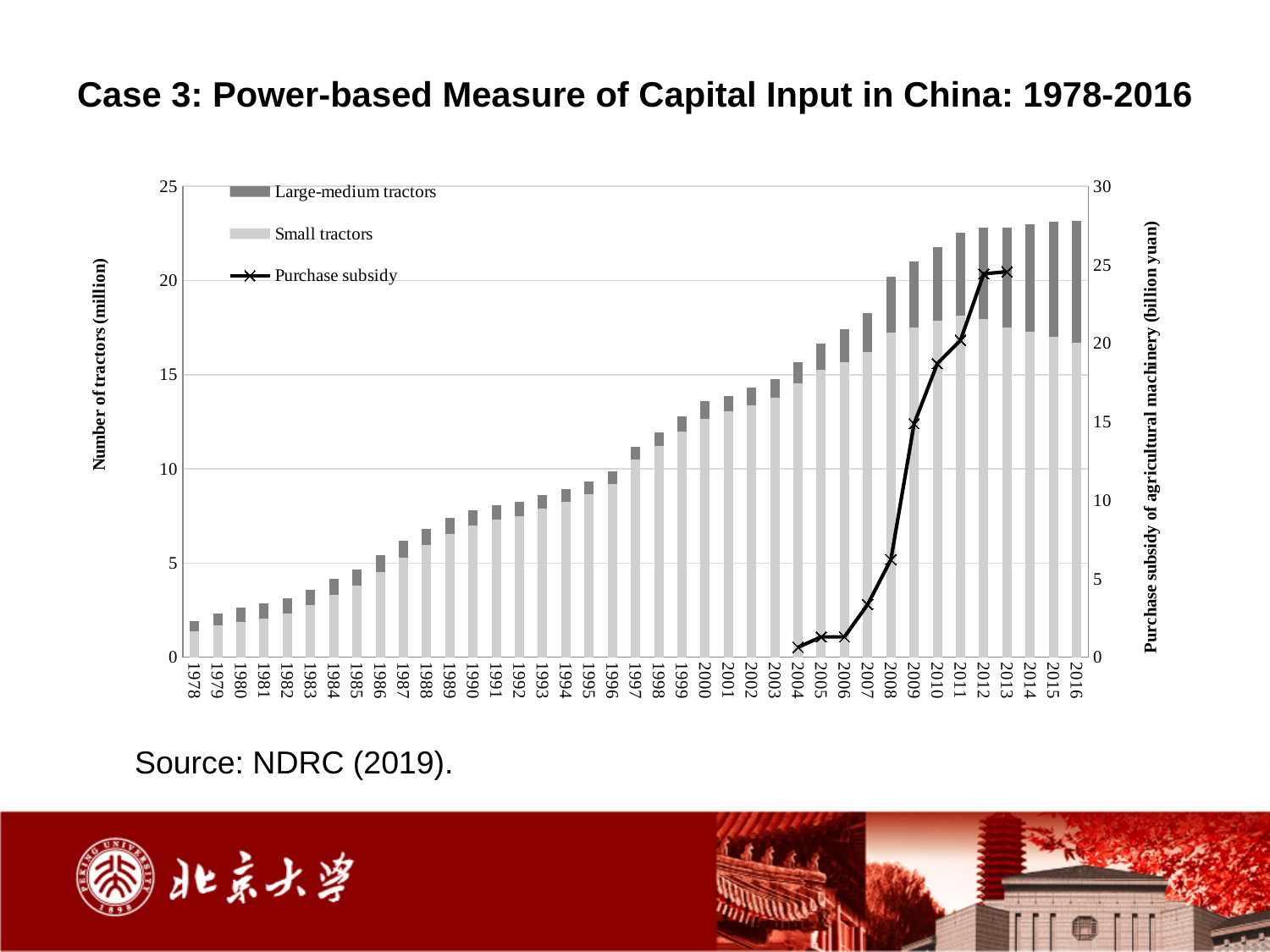

# Case 3: Power-based Measure of Capital Input in China: 1978-2016

### Chart

| Category | Small tractors | Large-medium tractors | Purchase subsidy |
|---|---|---|---|
| 1978 | 1.373 | 0.5574 | None |
| 1979 | 1.671 | 0.667 | None |
| 1980 | 1.874 | 0.7449 | None |
| 1981 | 2.0534 | 0.7942 | None |
| 1982 | 2.2987 | 0.8215 | None |
| 1983 | 2.7578 | 0.841 | None |
| 1984 | 3.298 | 0.854 | None |
| 1985 | 3.824 | 0.8524 | None |
| 1986 | 4.5315 | 0.8674 | None |
| 1987 | 5.3 | 0.8826 | None |
| 1988 | 5.9609 | 0.8711 | None |
| 1989 | 6.543 | 0.84822 | None |
| 1990 | 6.981 | 0.8135 | None |
| 1991 | 7.303999999999998 | 0.784466 | None |
| 1992 | 7.507 | 0.758904 | None |
| 1993 | 7.883400000000001 | 0.721216 | None |
| 1994 | 8.236690000000001 | 0.693154 | None |
| 1995 | 8.646400000000002 | 0.6718 | None |
| 1996 | 9.189200000000001 | 0.670848 | None |
| 1997 | 10.4848 | 0.689051 | None |
| 1998 | 11.2206 | 0.725215 | None |
| 1999 | 12.0025 | 0.784216 | None |
| 2000 | 12.644 | 0.974547 | None |
| 2001 | 13.0508 | 0.8299 | None |
| 2002 | 13.3939 | 0.91167 | None |
| 2003 | 13.7771 | 0.98056 | None |
| 2004 | 14.5493 | 1.11864 | 0.6368013 |
| 2005 | 15.2689 | 1.396 | 1.297251 |
| 2006 | 15.679 | 1.7182 | 1.297251 |
| 2007 | 16.1911 | 2.0627 | 3.361819 |
| 2008 | 17.2241 | 2.995199999999999 | 6.217095999999994 |
| 2009 | 17.509 | 3.515799999999999 | 14.87683 |
| 2010 | 17.858 | 3.92172 | 18.70619 |
| 2011 | 18.1127 | 4.4065 | 20.19371 |
| 2012 | 17.9723 | 4.852399999999998 | 24.42434 |
| 2013 | 17.5228 | 5.2702 | 24.55833 |
| 2014 | 17.29799999999999 | 5.6795 | None |
| 2015 | 17.0304 | 6.0729 | None |
| 2016 | 16.7161 | 6.454 | None |
Source: NDRC (2019).